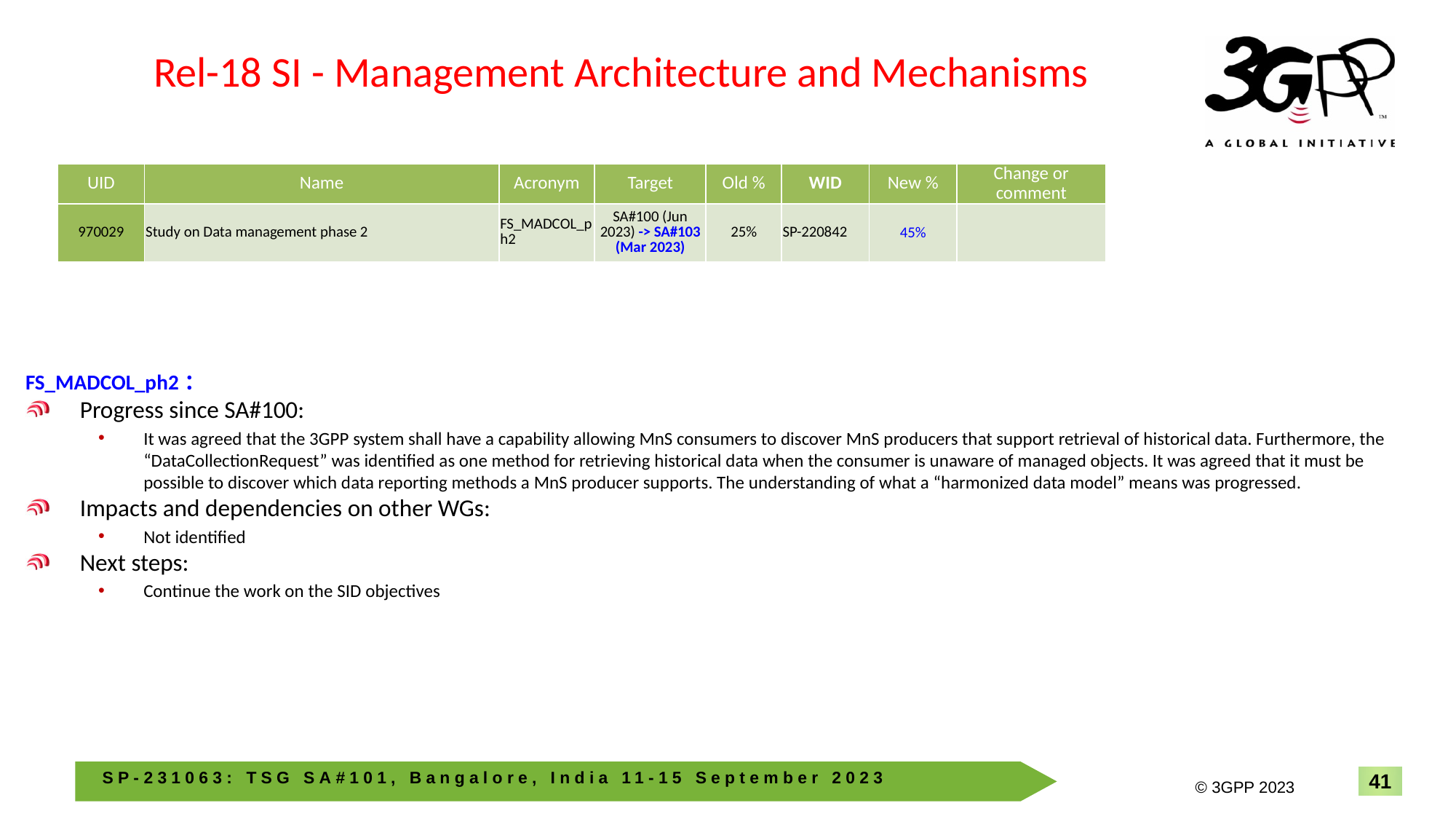

# Rel-18 SI - Management Architecture and Mechanisms
| UID | Name | Acronym | Target | Old % | WID | New % | Change or comment |
| --- | --- | --- | --- | --- | --- | --- | --- |
| 970029 | Study on Data management phase 2 | FS\_MADCOL\_ph2 | SA#100 (Jun 2023) -> SA#103 (Mar 2023) | 25% | SP-220842 | 45% |  |
FS_MADCOL_ph2：
Progress since SA#100:
It was agreed that the 3GPP system shall have a capability allowing MnS consumers to discover MnS producers that support retrieval of historical data. Furthermore, the “DataCollectionRequest” was identified as one method for retrieving historical data when the consumer is unaware of managed objects. It was agreed that it must be possible to discover which data reporting methods a MnS producer supports. The understanding of what a “harmonized data model” means was progressed.
Impacts and dependencies on other WGs:
Not identified
Next steps:
Continue the work on the SID objectives